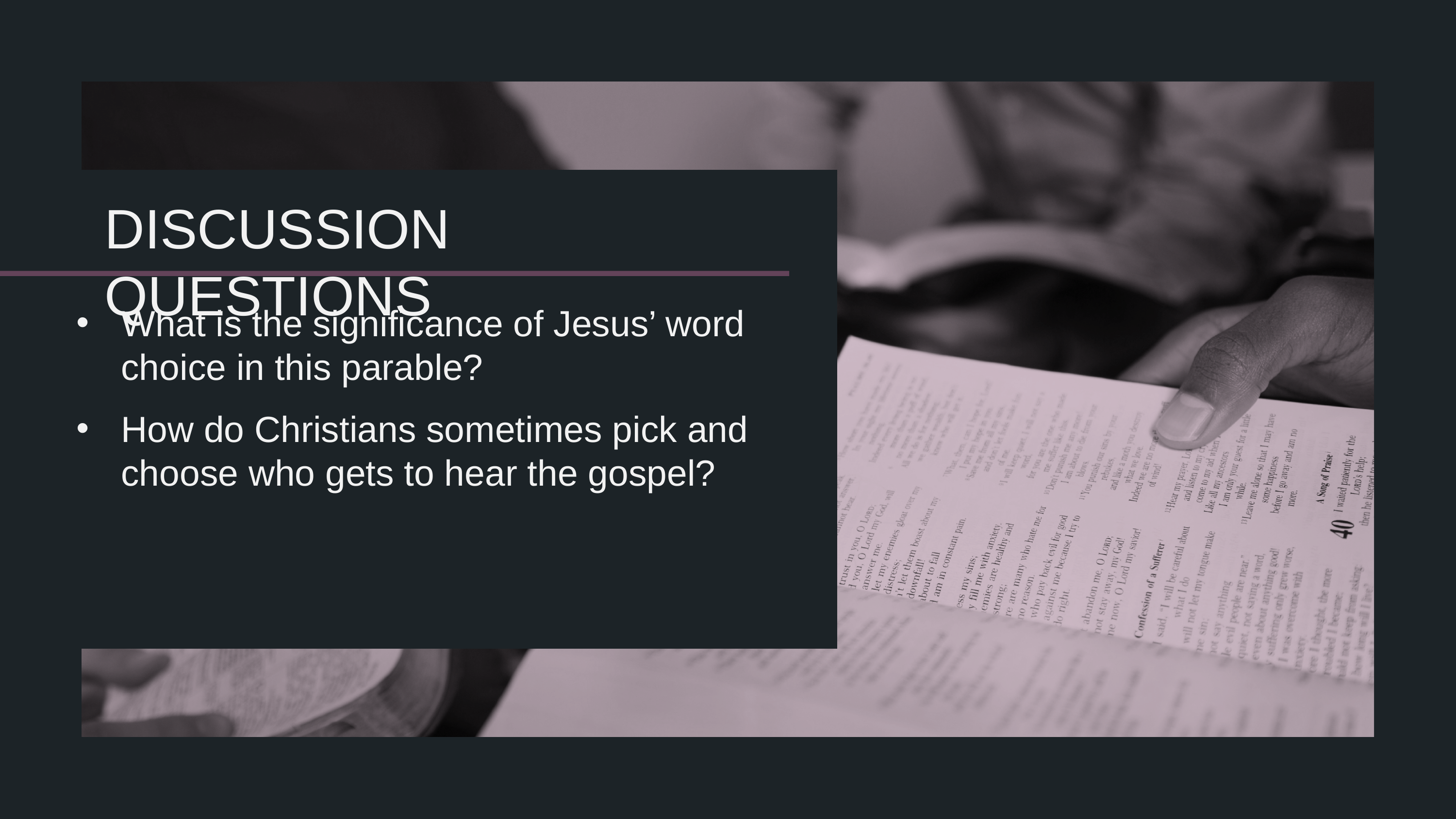

What is the significance of Jesus’ word choice in this parable?
How do Christians sometimes pick and choose who gets to hear the gospel?